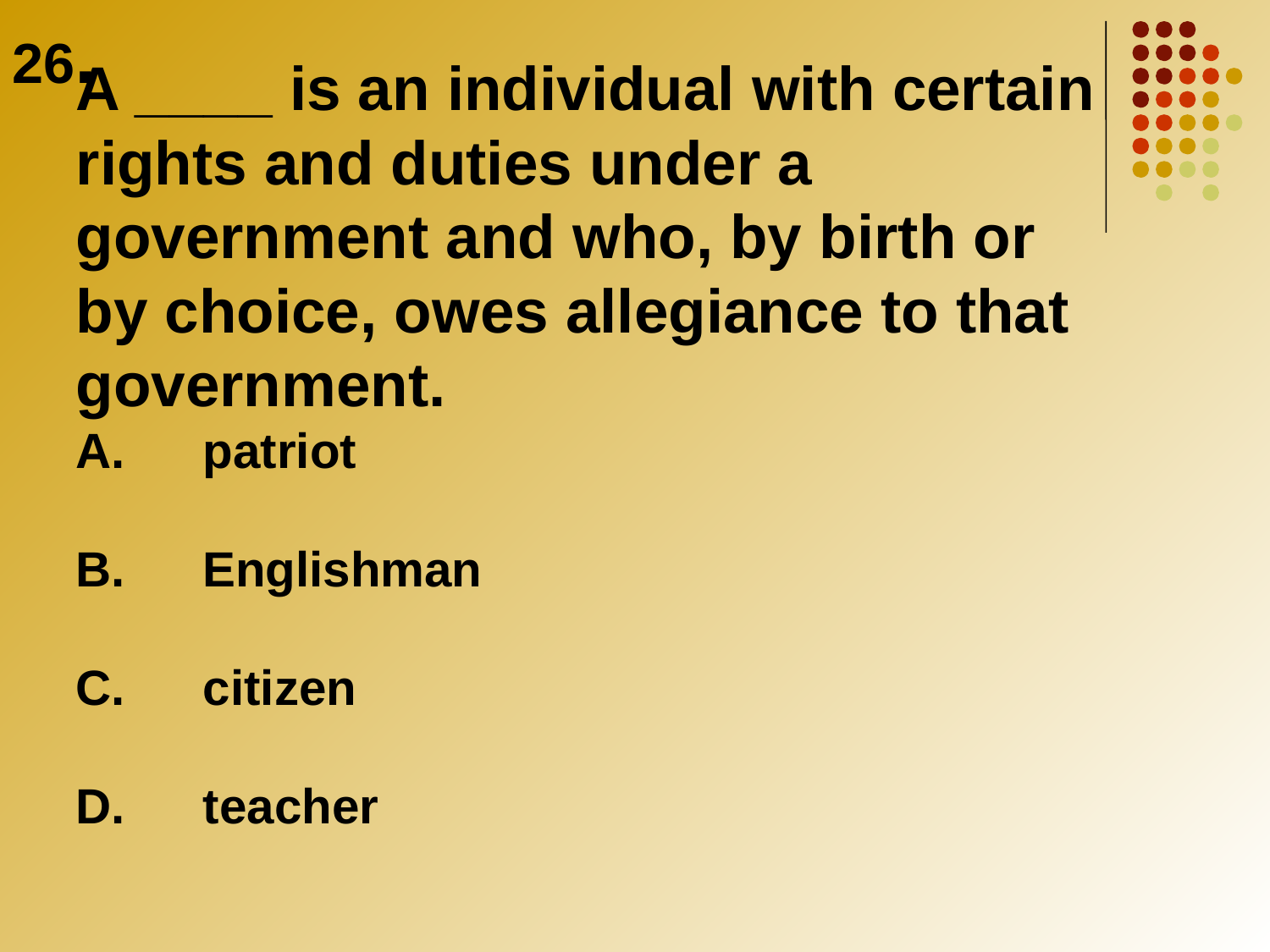

26.
A ____ is an individual with certain rights and duties under a government and who, by birth or by choice, owes allegiance to that government.
A.	patriot
B.  	Englishman
C.	citizen
D.	teacher